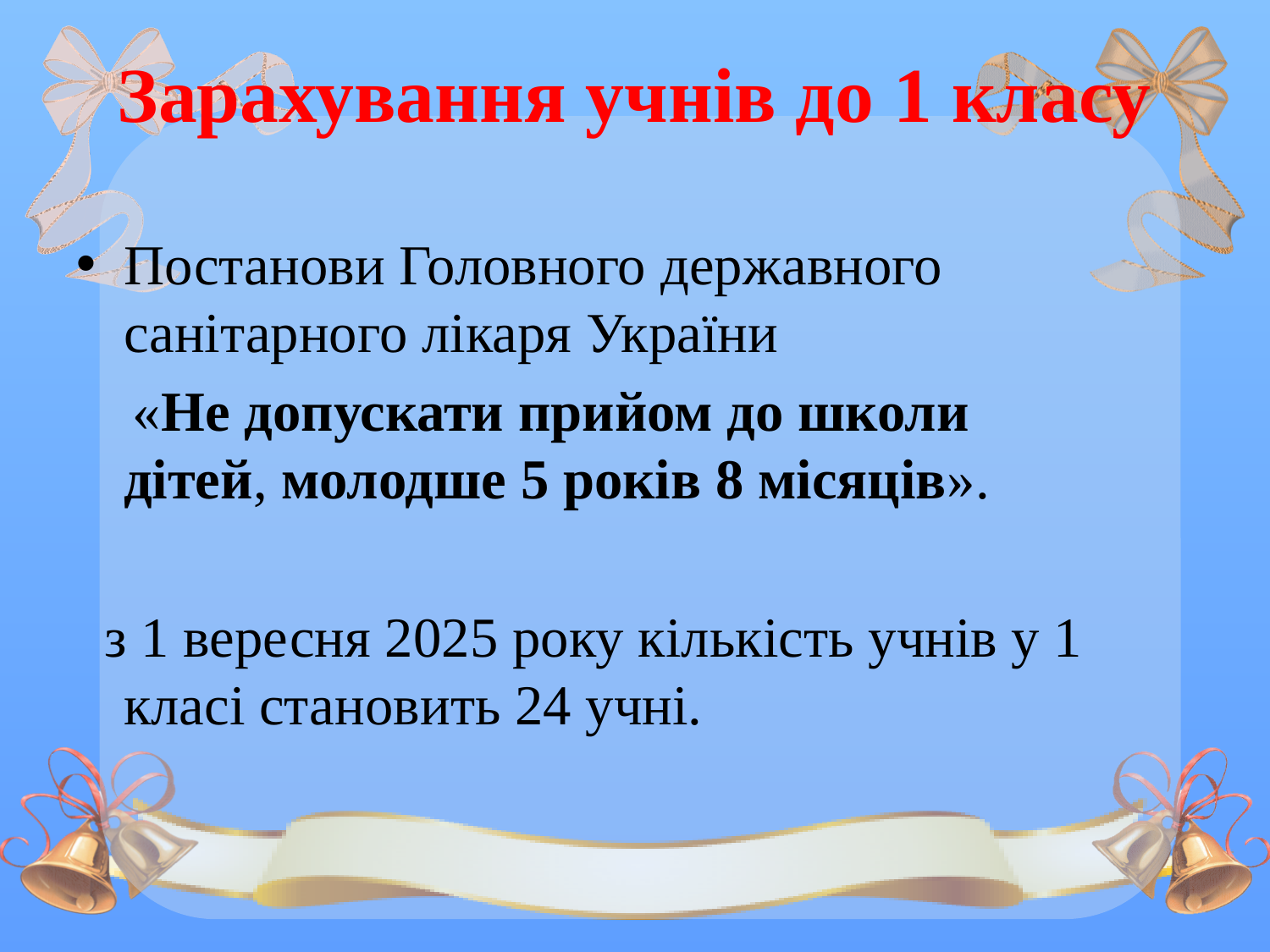

# Зарахування учнів до 1 класу
Постанови Головного державного санітарного лікаря України
    «Не допускати прийом до школи дітей, молодше 5 років 8 місяців».

  з 1 вересня 2025 року кількість учнів у 1 класі становить 24 учні.